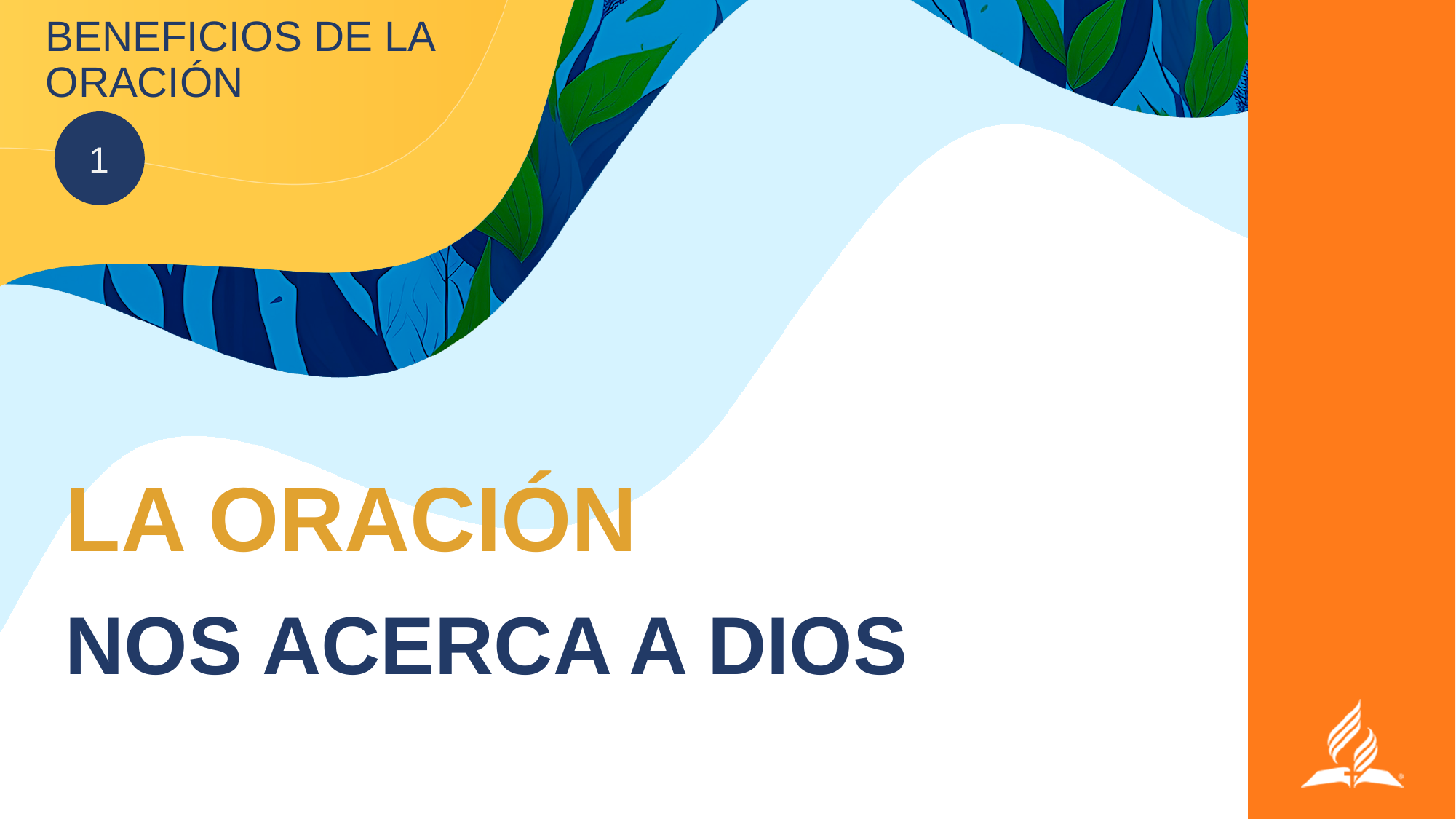

# BENEFICIOS DE LA ORACIÓN
1
LA ORACIÓN
NOS ACERCA A DIOS